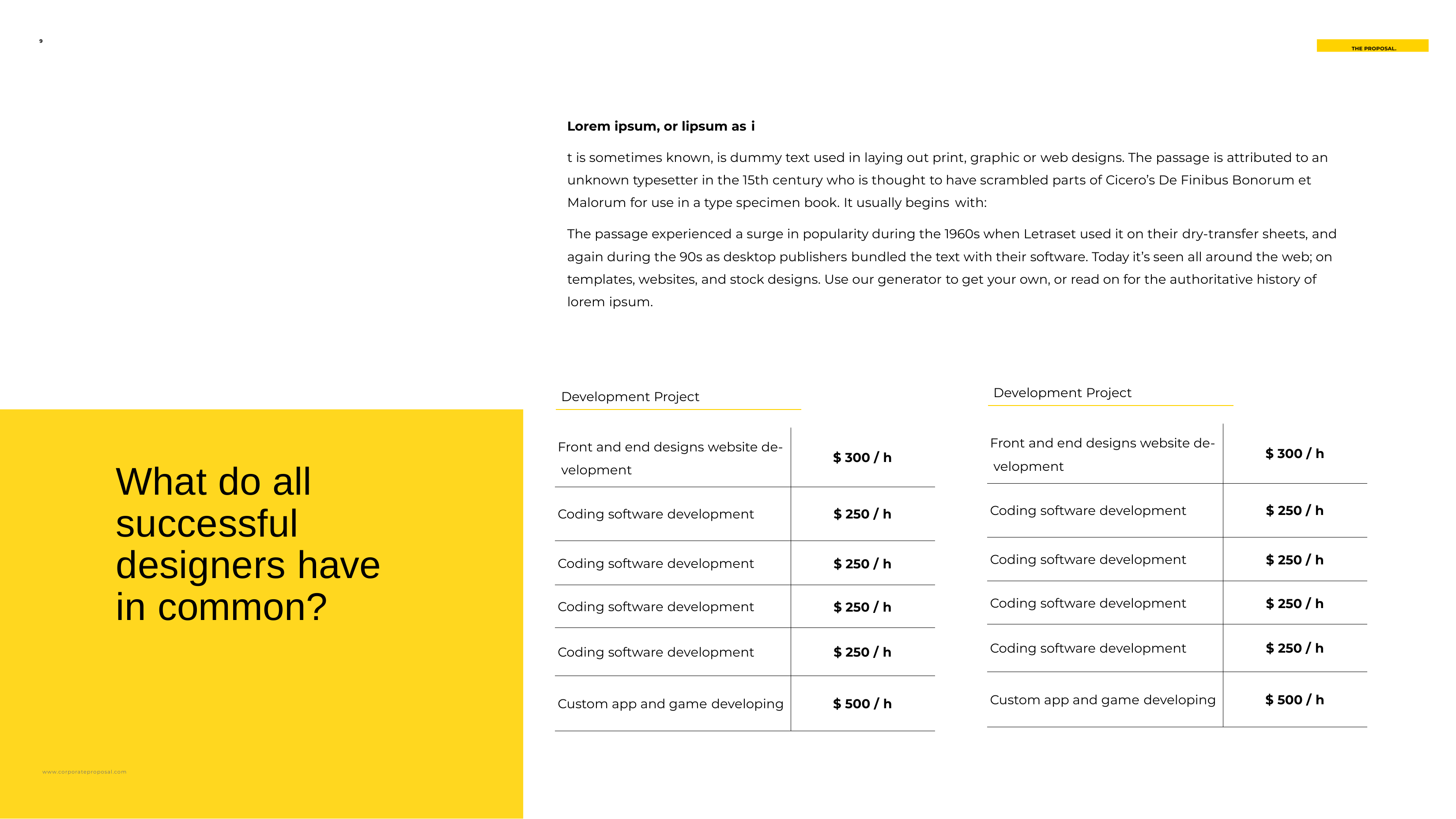

9

THE PROPOSAL.
Lorem ipsum, or lipsum as i
t is sometimes known, is dummy text used in laying out print, graphic or web designs. The passage is attributed to an  unknown typesetter in the 15th century who is thought to have scrambled parts of Cicero’s De Finibus Bonorum et  Malorum for use in a type specimen book. It usually begins with:
The passage experienced a surge in popularity during the 1960s when Letraset used it on their dry-transfer sheets, and  again during the 90s as desktop publishers bundled the text with their software. Today it’s seen all around the web; on  templates, websites, and stock designs. Use our generator to get your own, or read on for the authoritative history of  lorem ipsum.
Development Project
Development Project

| Front and end designs website de- velopment | $ 300 / h |
| --- | --- |
| Coding software development | $ 250 / h |
| Coding software development | $ 250 / h |
| Coding software development | $ 250 / h |
| Coding software development | $ 250 / h |
| Custom app and game developing | $ 500 / h |
| Front and end designs website de- velopment | $ 300 / h |
| --- | --- |
| Coding software development | $ 250 / h |
| Coding software development | $ 250 / h |
| Coding software development | $ 250 / h |
| Coding software development | $ 250 / h |
| Custom app and game developing | $ 500 / h |
What do all  successful
designers have  in common?
www.corporateproposal.com